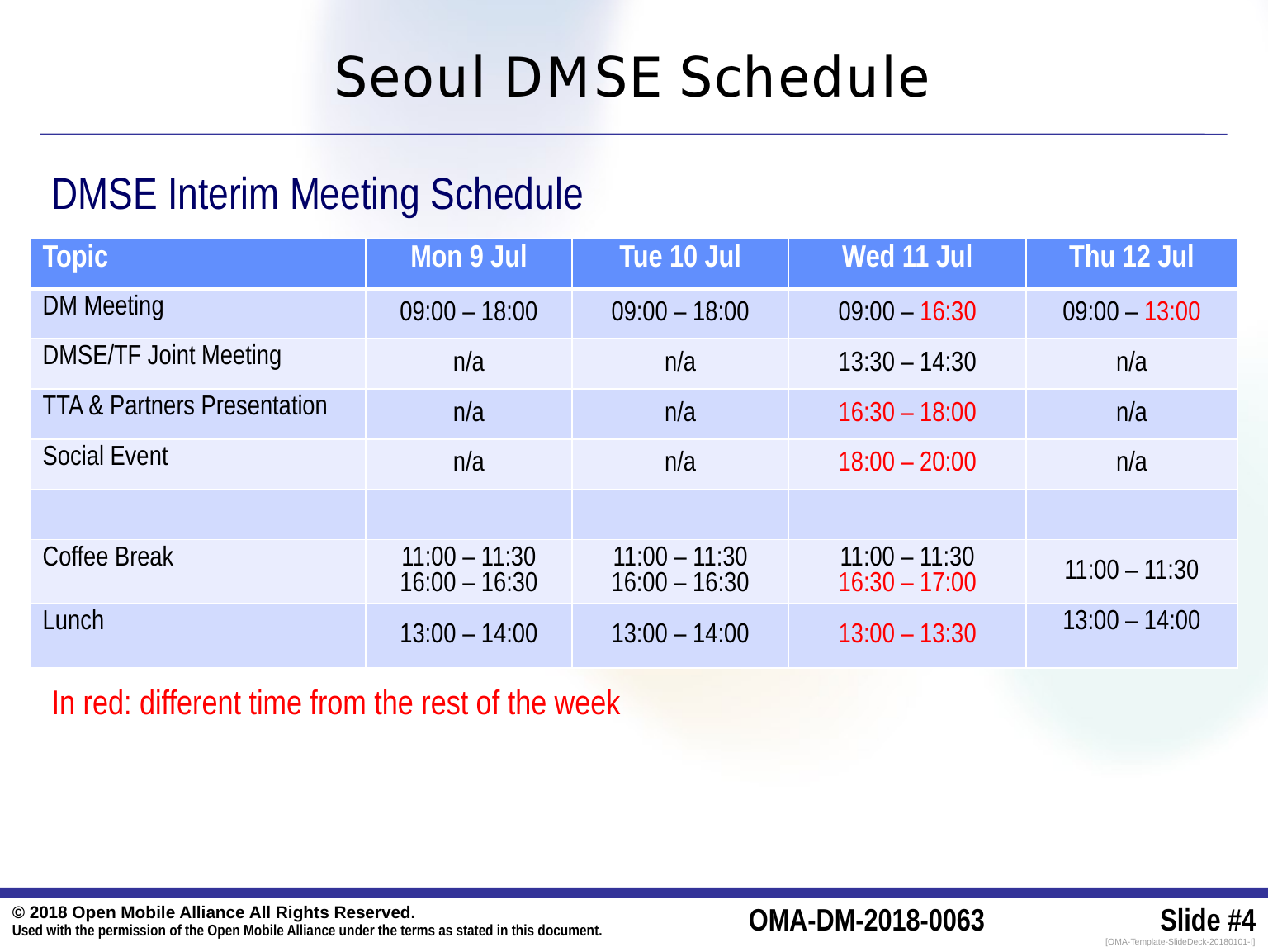

# Seoul DMSE Schedule
DMSE Interim Meeting Schedule

In red: different time from the rest of the week

| Topic | Mon 9 Jul | Tue 10 Jul | Wed 11 Jul | Thu 12 Jul |
| --- | --- | --- | --- | --- |
| DM Meeting | 09:00 – 18:00 | 09:00 – 18:00 | 09:00 – 16:30 | 09:00 – 13:00 |
| DMSE/TF Joint Meeting | n/a | n/a | 13:30 – 14:30 | n/a |
| TTA & Partners Presentation | n/a | n/a | 16:30 – 18:00 | n/a |
| Social Event | n/a | n/a | 18:00 – 20:00 | n/a |
|  |  |  |  |  |
| Coffee Break | 11:00 – 11:30 16:00 – 16:30 | 11:00 – 11:30 16:00 – 16:30 | 11:00 – 11:30 16:30 – 17:00 | 11:00 – 11:30 |
| Lunch | 13:00 – 14:00 | 13:00 – 14:00 | 13:00 – 13:30 | 13:00 – 14:00 |